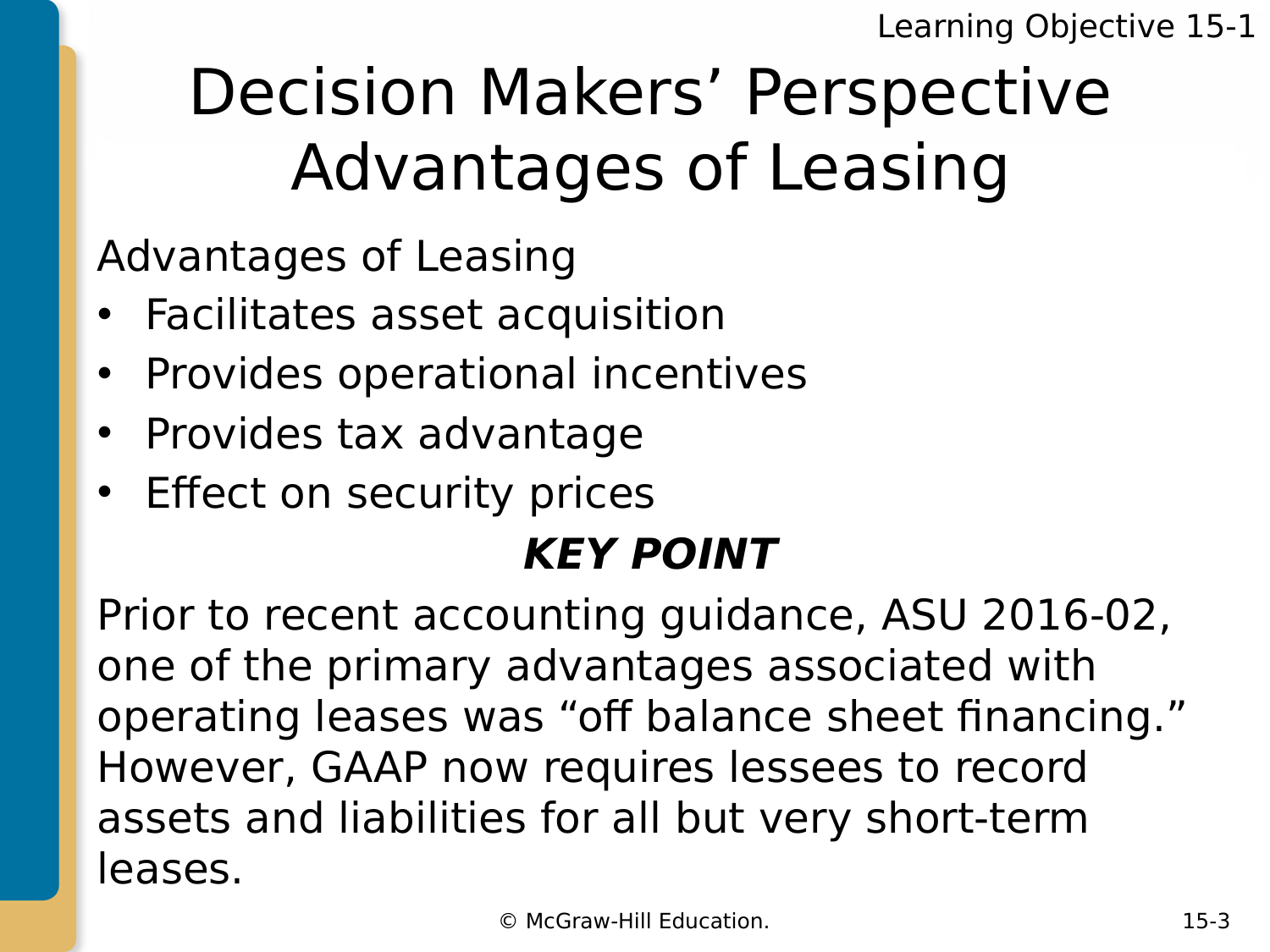

Learning Objective 15-1
# Decision Makers’ Perspective Advantages of Leasing
Advantages of Leasing
Facilitates asset acquisition
Provides operational incentives
Provides tax advantage
Effect on security prices
KEY POINT
Prior to recent accounting guidance, ASU 2016-02, one of the primary advantages associated with operating leases was “off balance sheet financing.” However, GAAP now requires lessees to record assets and liabilities for all but very short-term leases.